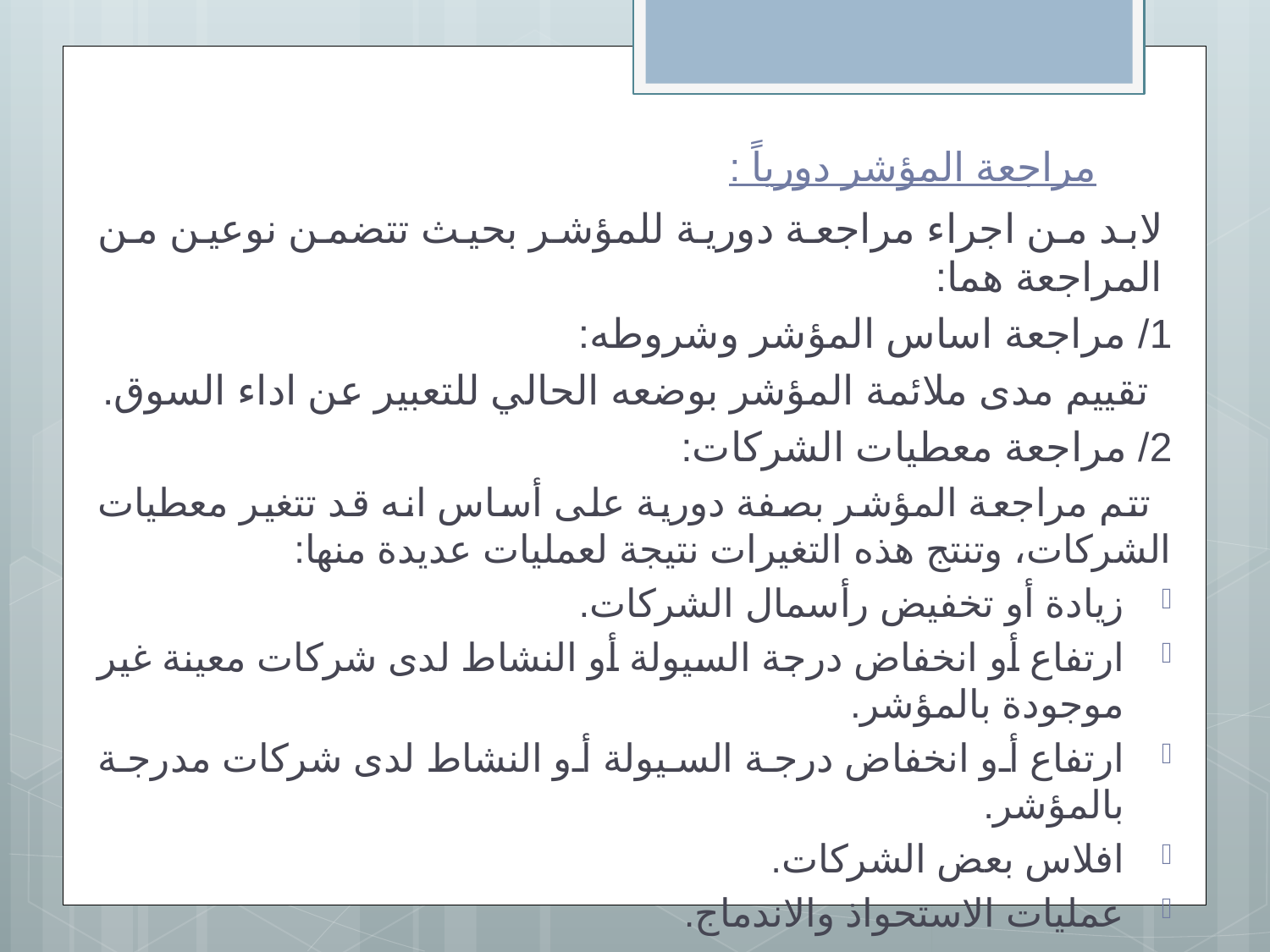

# مراجعة المؤشر دورياً :
لابد من اجراء مراجعة دورية للمؤشر بحيث تتضمن نوعين من المراجعة هما:
1/ مراجعة اساس المؤشر وشروطه:
  تقييم مدى ملائمة المؤشر بوضعه الحالي للتعبير عن اداء السوق.
2/ مراجعة معطيات الشركات:
  تتم مراجعة المؤشر بصفة دورية على أساس انه قد تتغير معطيات الشركات، وتنتج هذه التغيرات نتيجة لعمليات عديدة منها:
زيادة أو تخفيض رأسمال الشركات.
ارتفاع أو انخفاض درجة السيولة أو النشاط لدى شركات معينة غير موجودة بالمؤشر.
ارتفاع أو انخفاض درجة السيولة أو النشاط لدى شركات مدرجة بالمؤشر.
افلاس بعض الشركات.
عمليات الاستحواذ والاندماج.